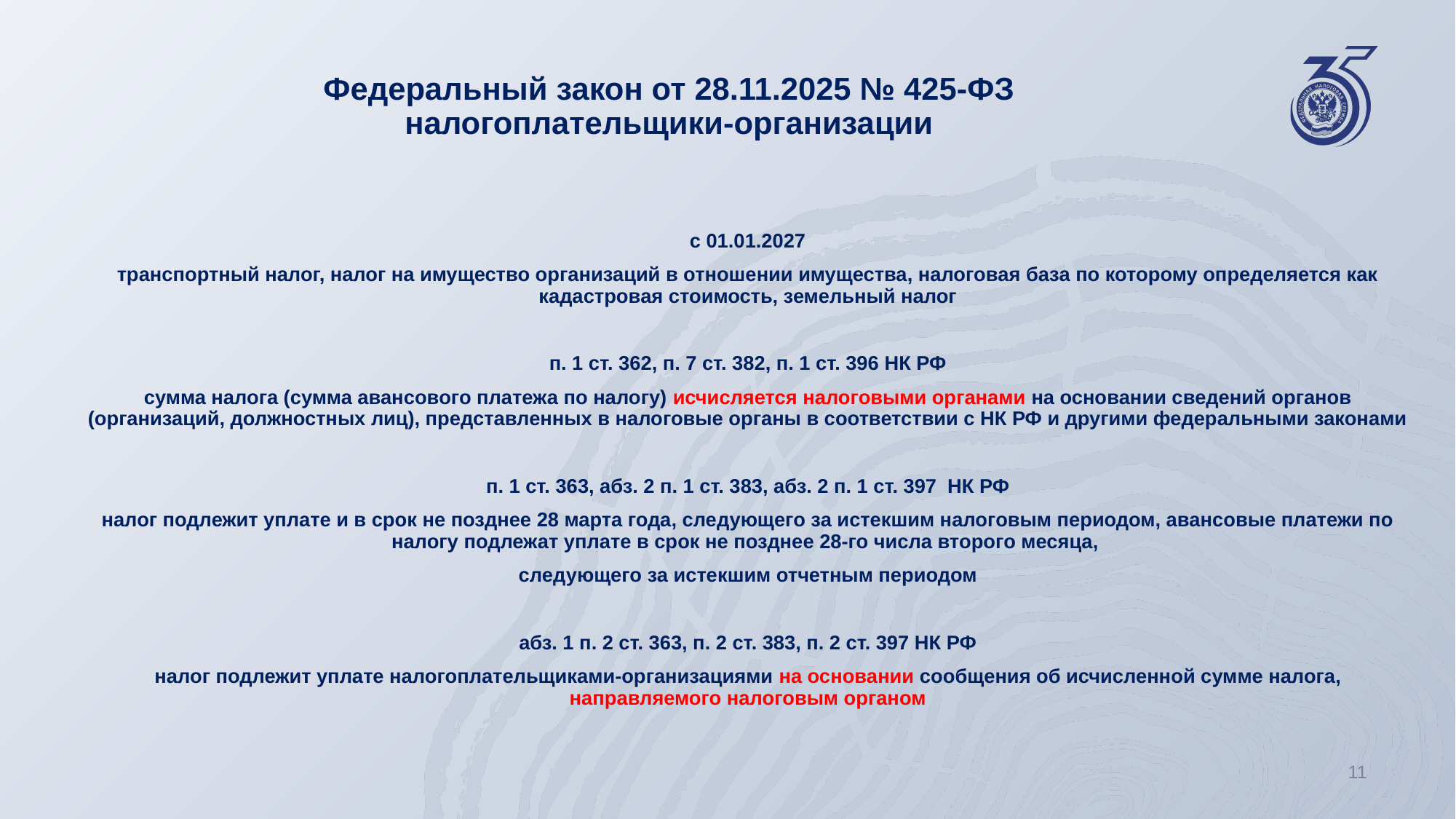

# Федеральный закон от 28.11.2025 № 425-ФЗ налогоплательщики-организации

с 01.01.2027
транспортный налог, налог на имущество организаций в отношении имущества, налоговая база по которому определяется как кадастровая стоимость, земельный налог

п. 1 ст. 362, п. 7 ст. 382, п. 1 ст. 396 НК РФ
сумма налога (сумма авансового платежа по налогу) исчисляется налоговыми органами на основании сведений органов (организаций, должностных лиц), представленных в налоговые органы в соответствии с НК РФ и другими федеральными законами

п. 1 ст. 363, абз. 2 п. 1 ст. 383, абз. 2 п. 1 ст. 397  НК РФ
налог подлежит уплате и в срок не позднее 28 марта года, следующего за истекшим налоговым периодом, авансовые платежи по налогу подлежат уплате в срок не позднее 28-го числа второго месяца,
следующего за истекшим отчетным периодом

абз. 1 п. 2 ст. 363, п. 2 ст. 383, п. 2 ст. 397 НК РФ
налог подлежит уплате налогоплательщиками-организациями на основании сообщения об исчисленной сумме налога, направляемого налоговым органом
11